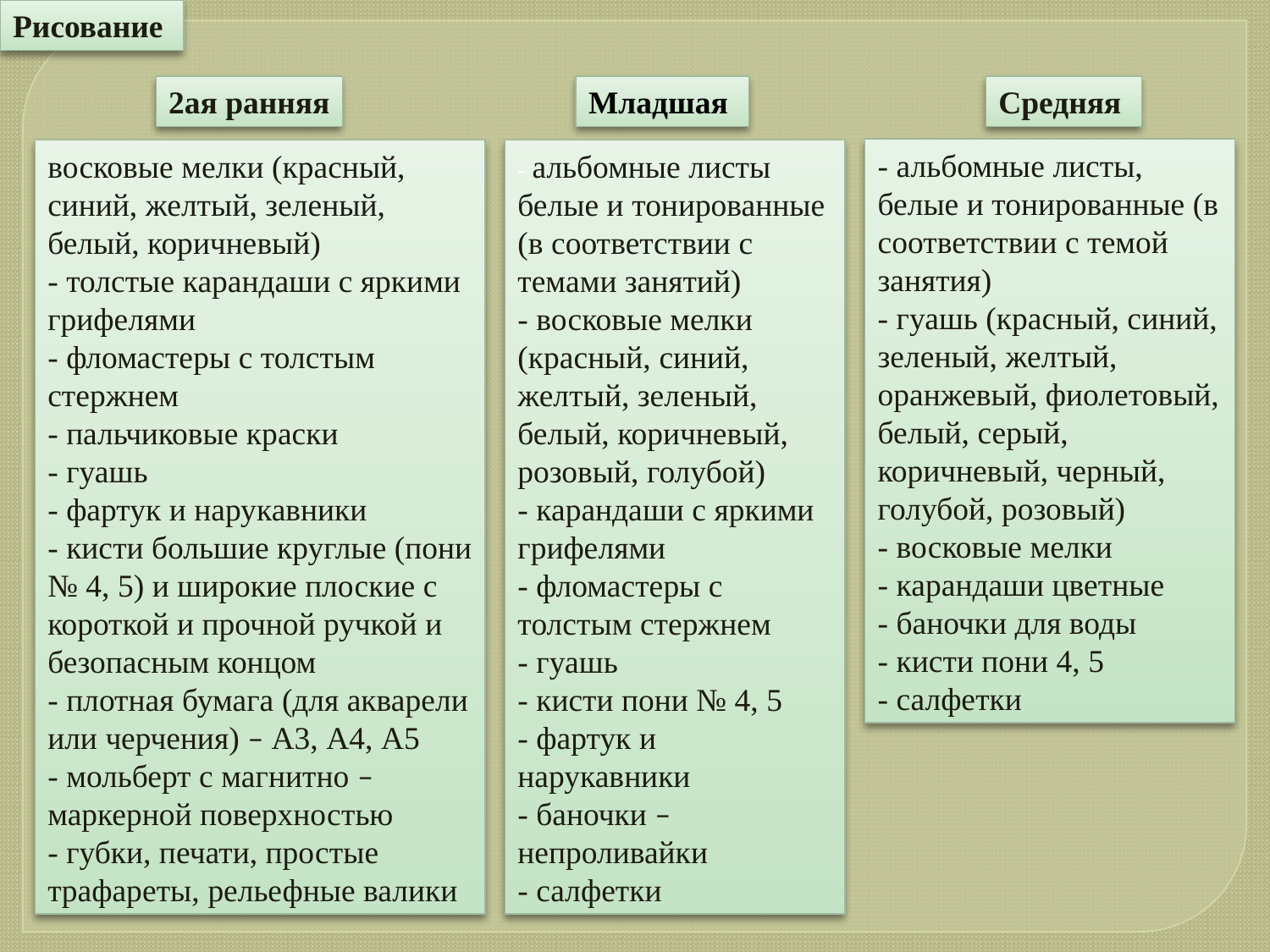

Рисование
2ая ранняя
Младшая
Средняя
восковые мелки (красный, синий, желтый, зеленый, белый, коричневый)
- толстые карандаши с яркими грифелями
- фломастеры с толстым стержнем
- пальчиковые краски
- гуашь
- фартук и нарукавники
- кисти большие круглые (пони № 4, 5) и широкие плоские с короткой и прочной ручкой и безопасным концом
- плотная бумага (для акварели или черчения) – А3, А4, А5
- мольберт с магнитно – маркерной поверхностью
- губки, печати, простые трафареты, рельефные валики
- альбомные листы белые и тонированные (в соответствии с темами занятий)
- восковые мелки (красный, синий, желтый, зеленый, белый, коричневый, розовый, голубой)
- карандаши с яркими грифелями
- фломастеры с толстым стержнем
- гуашь
- кисти пони № 4, 5
- фартук и нарукавники
- баночки – непроливайки
- салфетки
- альбомные листы, белые и тонированные (в соответствии с темой занятия)
- гуашь (красный, синий, зеленый, желтый, оранжевый, фиолетовый, белый, серый, коричневый, черный, голубой, розовый)
- восковые мелки
- карандаши цветные
- баночки для воды
- кисти пони 4, 5
- салфетки